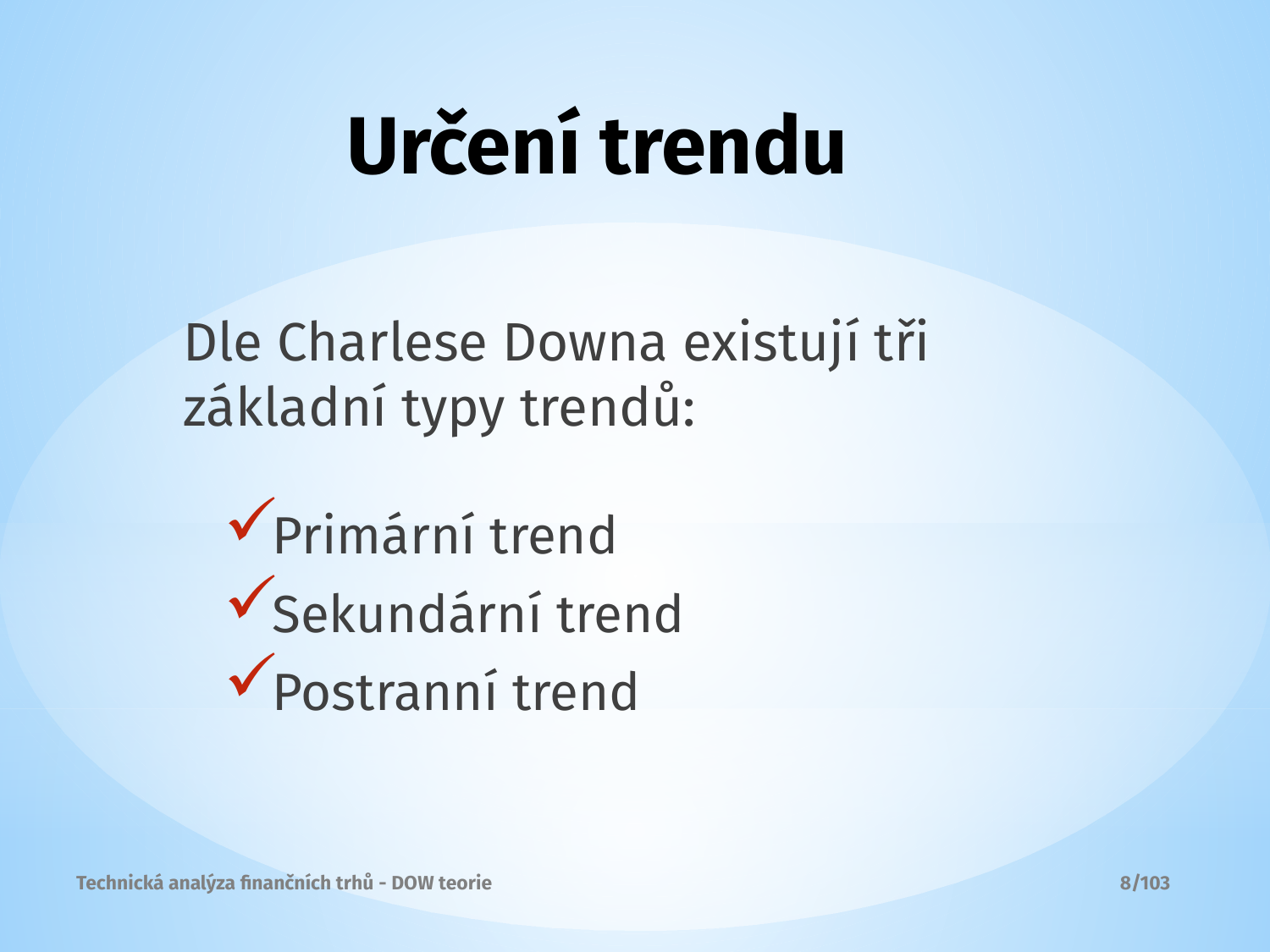

# Určení trendu

Dle Charlese Downa existují tři základní typy trendů:

Primární trend
Sekundární trend
Postranní trend

Technická analýza finančních trhů - DOW teorie					      8/103